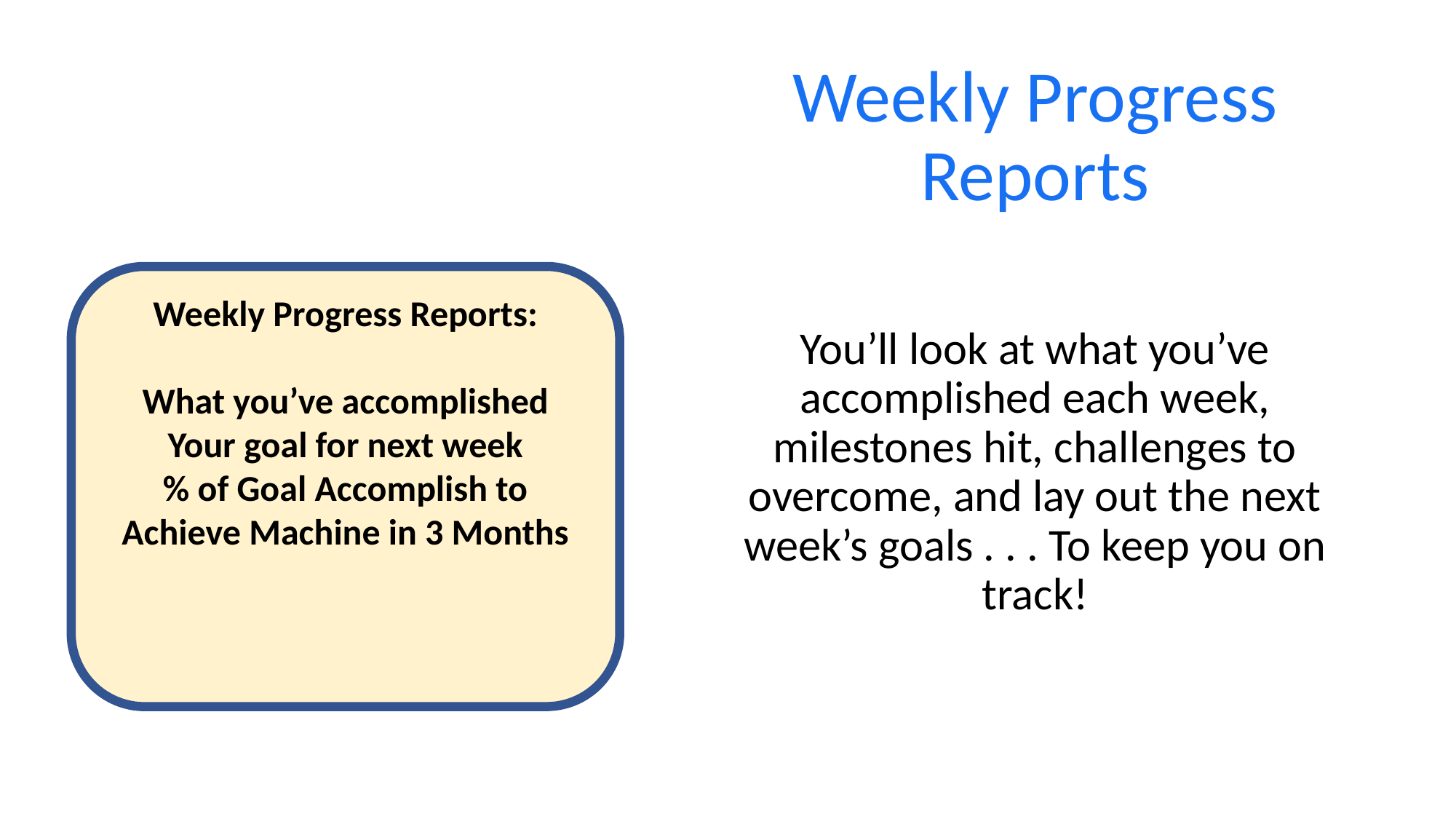

Weekly Progress Reports

You’ll look at what you’ve accomplished each week, milestones hit, challenges to overcome, and lay out the next week’s goals . . . To keep you on track!

Weekly Progress Reports:

What you’ve accomplished
Your goal for next week
% of Goal Accomplish to Achieve Machine in 3 Months